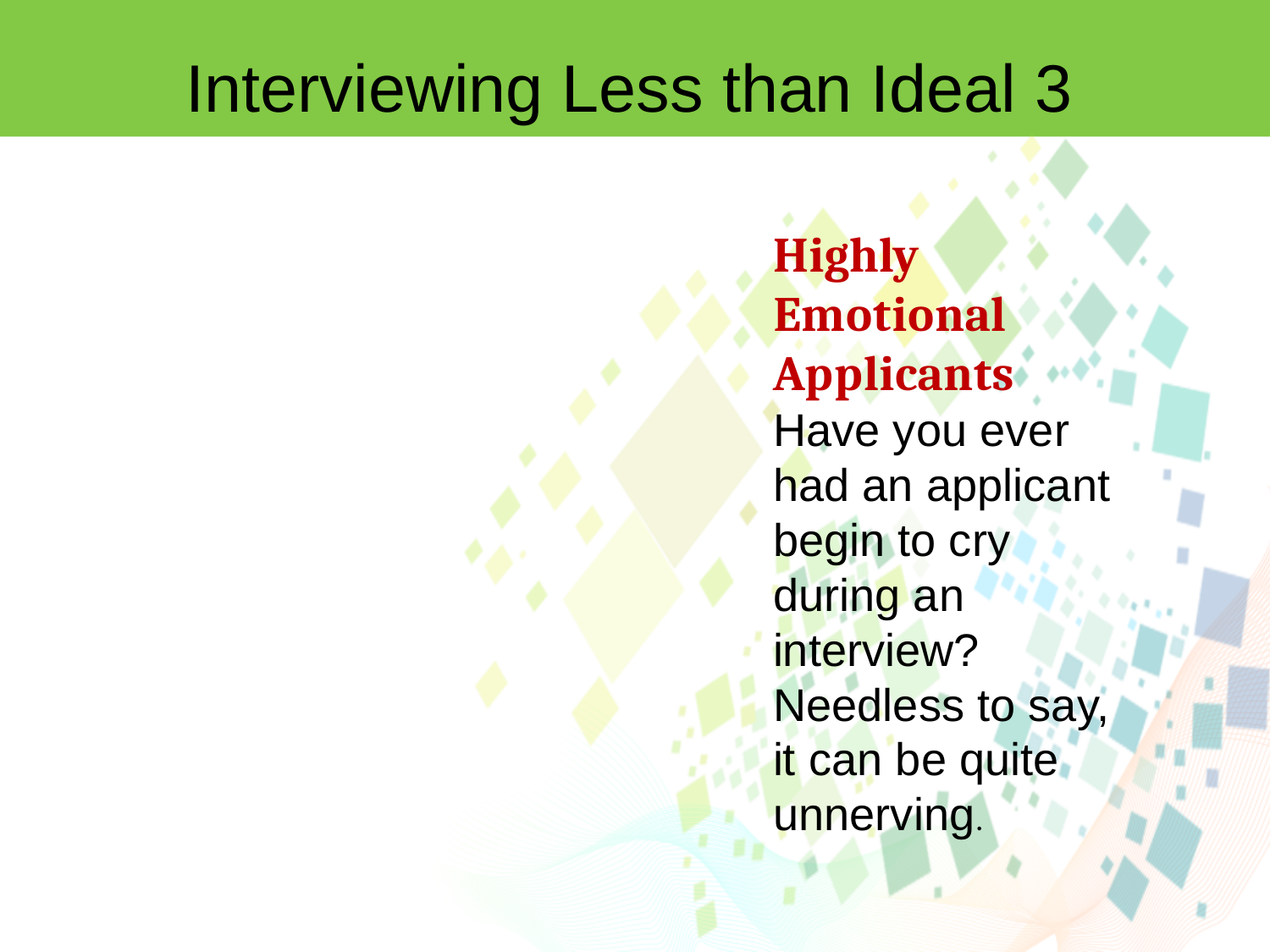

Interviewing Less than Ideal 3
Highly Emotional Applicants
Have you ever had an applicant begin to cry during an interview? Needless to say, it can be quite unnerving.